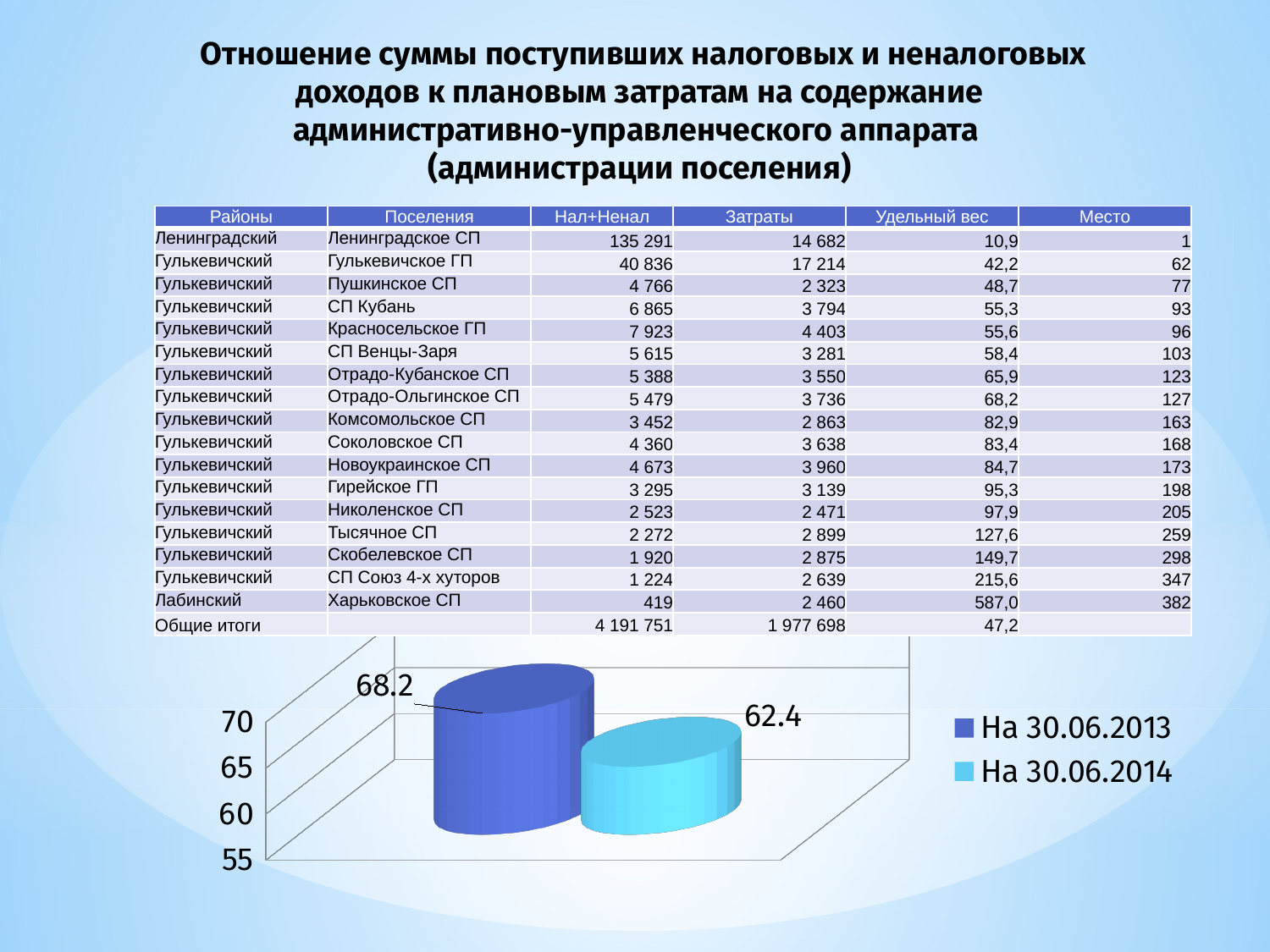

# Отношение суммы поступивших налоговых и неналоговых доходов к плановым затратам на содержание административно-управленческого аппарата (администрации поселения)
| Районы | Поселения | Нал+Ненал | Затраты | Удельный вес | Место |
| --- | --- | --- | --- | --- | --- |
| Ленинградский | Ленинградское СП | 135 291 | 14 682 | 10,9 | 1 |
| Гулькевичский | Гулькевичское ГП | 40 836 | 17 214 | 42,2 | 62 |
| Гулькевичский | Пушкинское СП | 4 766 | 2 323 | 48,7 | 77 |
| Гулькевичский | СП Кубань | 6 865 | 3 794 | 55,3 | 93 |
| Гулькевичский | Красносельское ГП | 7 923 | 4 403 | 55,6 | 96 |
| Гулькевичский | СП Венцы-Заря | 5 615 | 3 281 | 58,4 | 103 |
| Гулькевичский | Отрадо-Кубанское СП | 5 388 | 3 550 | 65,9 | 123 |
| Гулькевичский | Отрадо-Ольгинское СП | 5 479 | 3 736 | 68,2 | 127 |
| Гулькевичский | Комсомольское СП | 3 452 | 2 863 | 82,9 | 163 |
| Гулькевичский | Соколовское СП | 4 360 | 3 638 | 83,4 | 168 |
| Гулькевичский | Новоукраинское СП | 4 673 | 3 960 | 84,7 | 173 |
| Гулькевичский | Гирейское ГП | 3 295 | 3 139 | 95,3 | 198 |
| Гулькевичский | Николенское СП | 2 523 | 2 471 | 97,9 | 205 |
| Гулькевичский | Тысячное СП | 2 272 | 2 899 | 127,6 | 259 |
| Гулькевичский | Скобелевское СП | 1 920 | 2 875 | 149,7 | 298 |
| Гулькевичский | СП Союз 4-х хуторов | 1 224 | 2 639 | 215,6 | 347 |
| Лабинский | Харьковское СП | 419 | 2 460 | 587,0 | 382 |
| Общие итоги |  | 4 191 751 | 1 977 698 | 47,2 |  |

[unsupported chart]